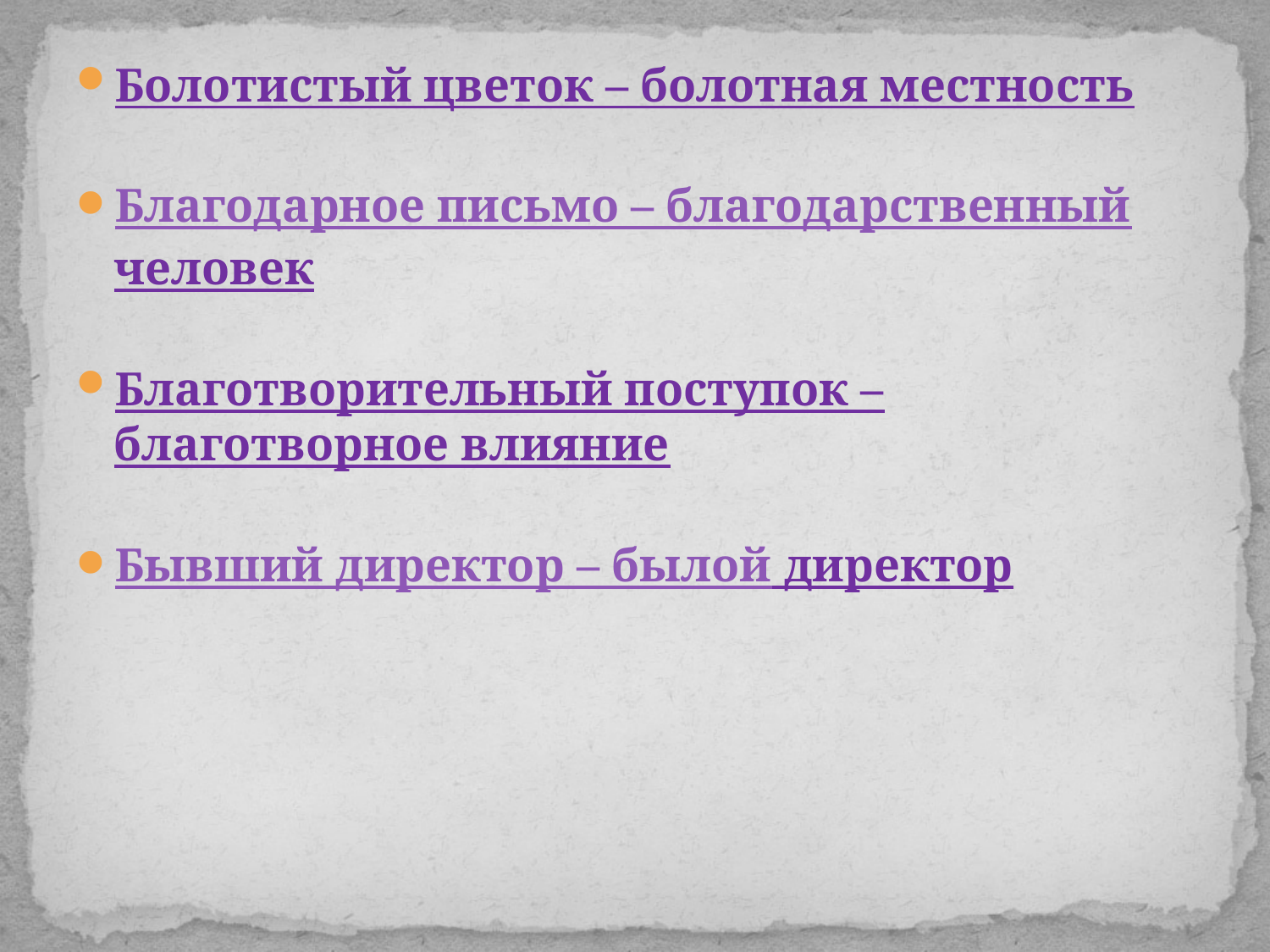

Болотистый цветок – болотная местность
Благодарное письмо – благодарственный человек
Благотворительный поступок – благотворное влияние
Бывший директор – былой директор